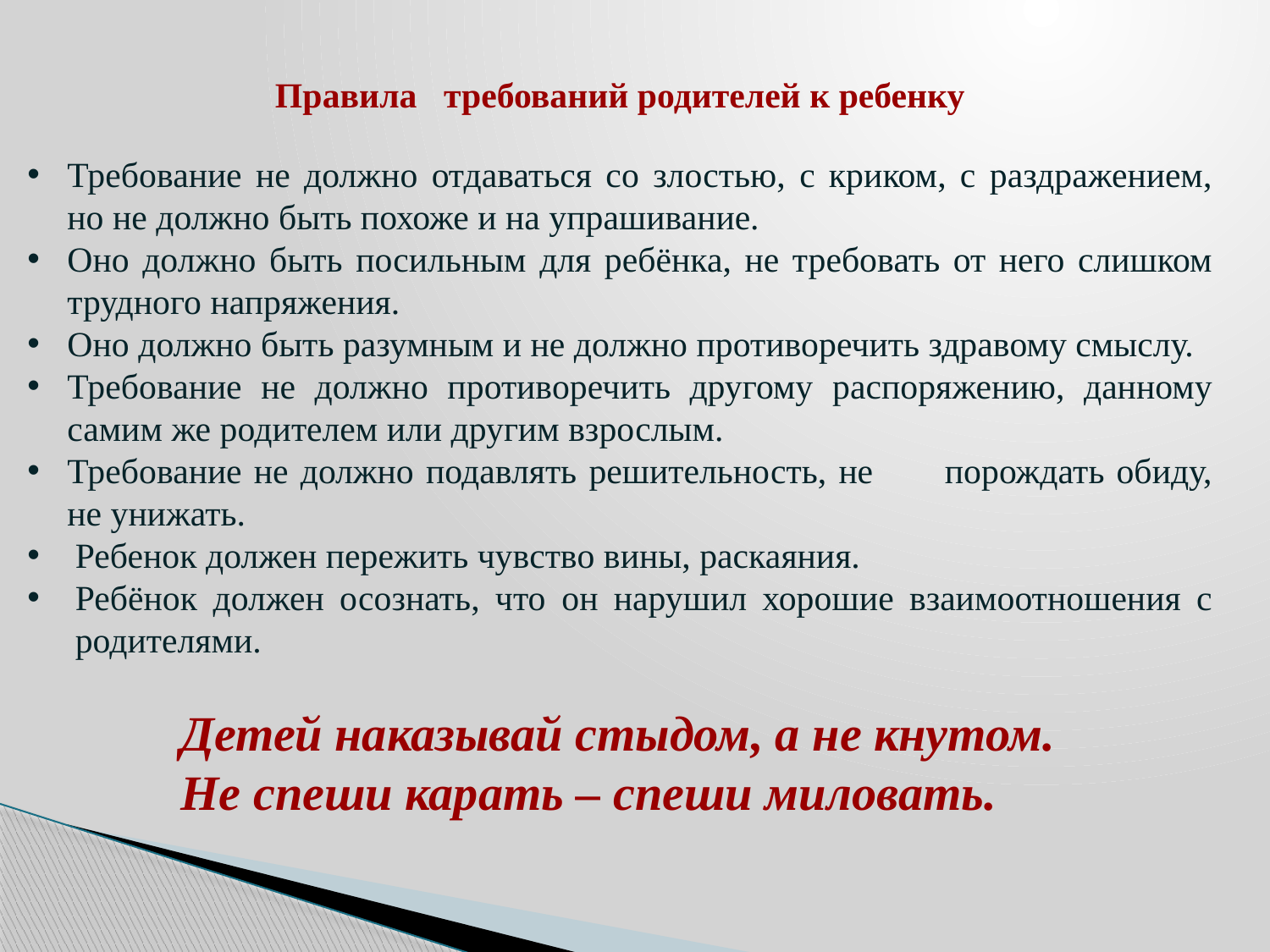

Правила   требований родителей к ребенку
Требование не должно отдаваться со злостью, с криком, с раздражением, но не должно быть похоже и на упрашивание.
Оно должно быть посильным для ребёнка, не требовать от него слишком трудного напряжения.
Оно должно быть разумным и не должно противоречить здравому смыслу.
Требование не должно противоречить другому распоряжению, данному самим же родителем или другим взрослым.
Требование не должно подавлять решительность, не      порождать обиду, не унижать.
Ребенок должен пережить чувство вины, раскаяния.
Ребёнок должен осознать, что он нарушил хорошие взаимоотношения с родителями.
Детей наказывай стыдом, а не кнутом.
Не спеши карать – спеши миловать.